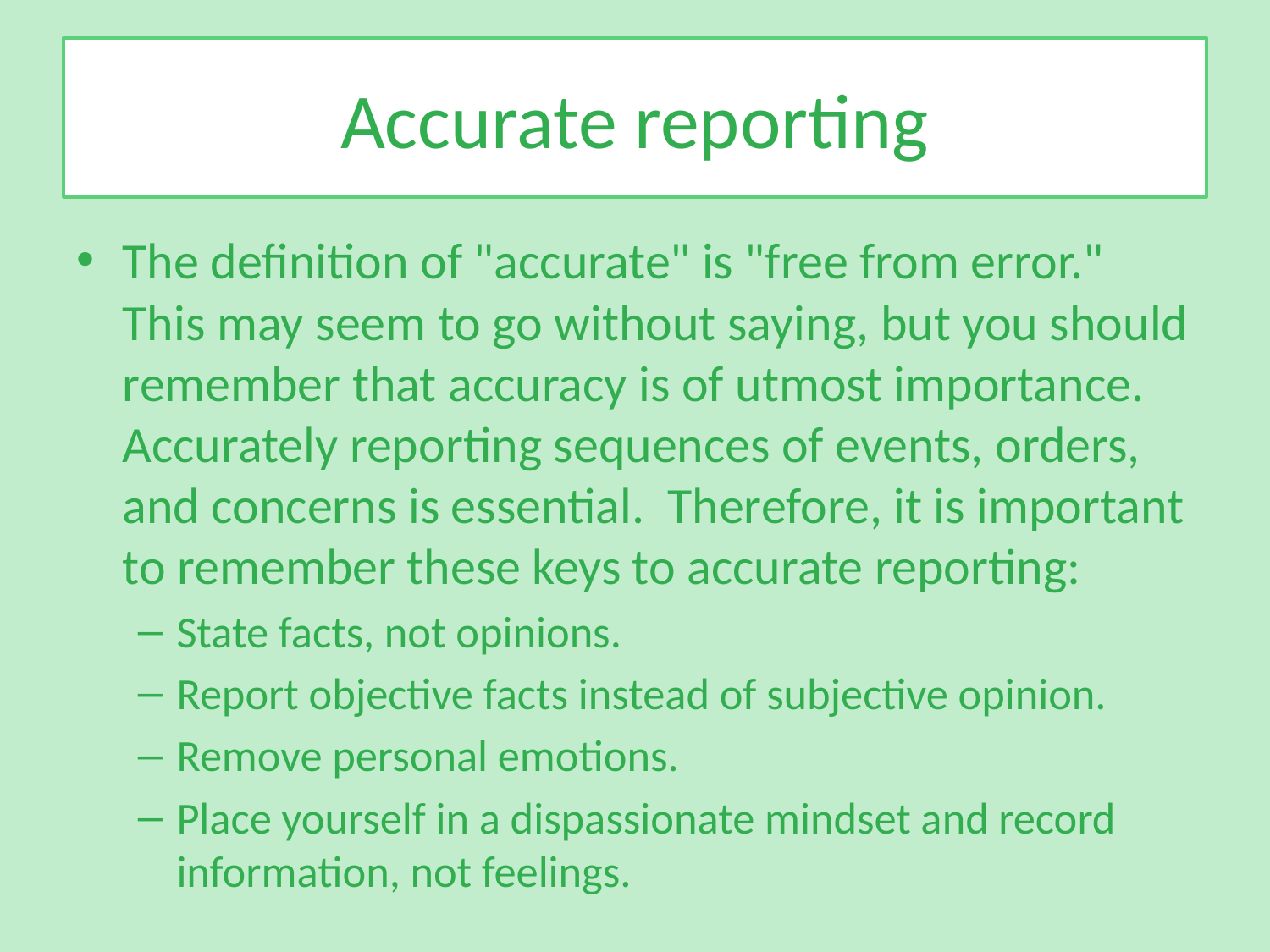

# Accurate reporting
The definition of "accurate" is "free from error."  This may seem to go without saying, but you should remember that accuracy is of utmost importance. Accurately reporting sequences of events, orders, and concerns is essential.  Therefore, it is important to remember these keys to accurate reporting:
State facts, not opinions.
Report objective facts instead of subjective opinion.
Remove personal emotions.
Place yourself in a dispassionate mindset and record information, not feelings.